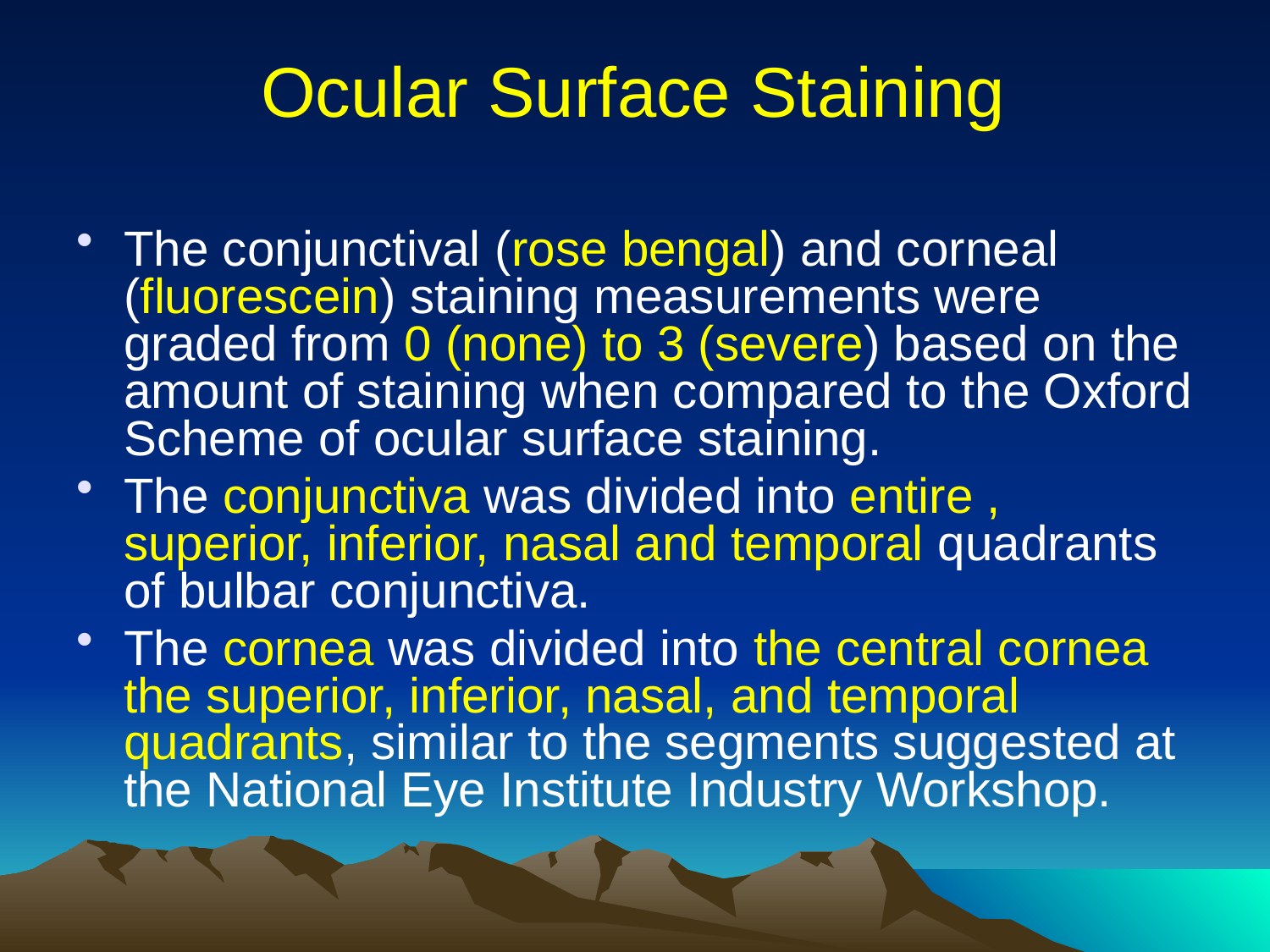

# Ocular Surface Staining
The conjunctival (rose bengal) and corneal (fluorescein) staining measurements were graded from 0 (none) to 3 (severe) based on the amount of staining when compared to the Oxford Scheme of ocular surface staining.
The conjunctiva was divided into entire , superior, inferior, nasal and temporal quadrants of bulbar conjunctiva.
The cornea was divided into the central cornea the superior, inferior, nasal, and temporal quadrants, similar to the segments suggested at the National Eye Institute Industry Workshop.